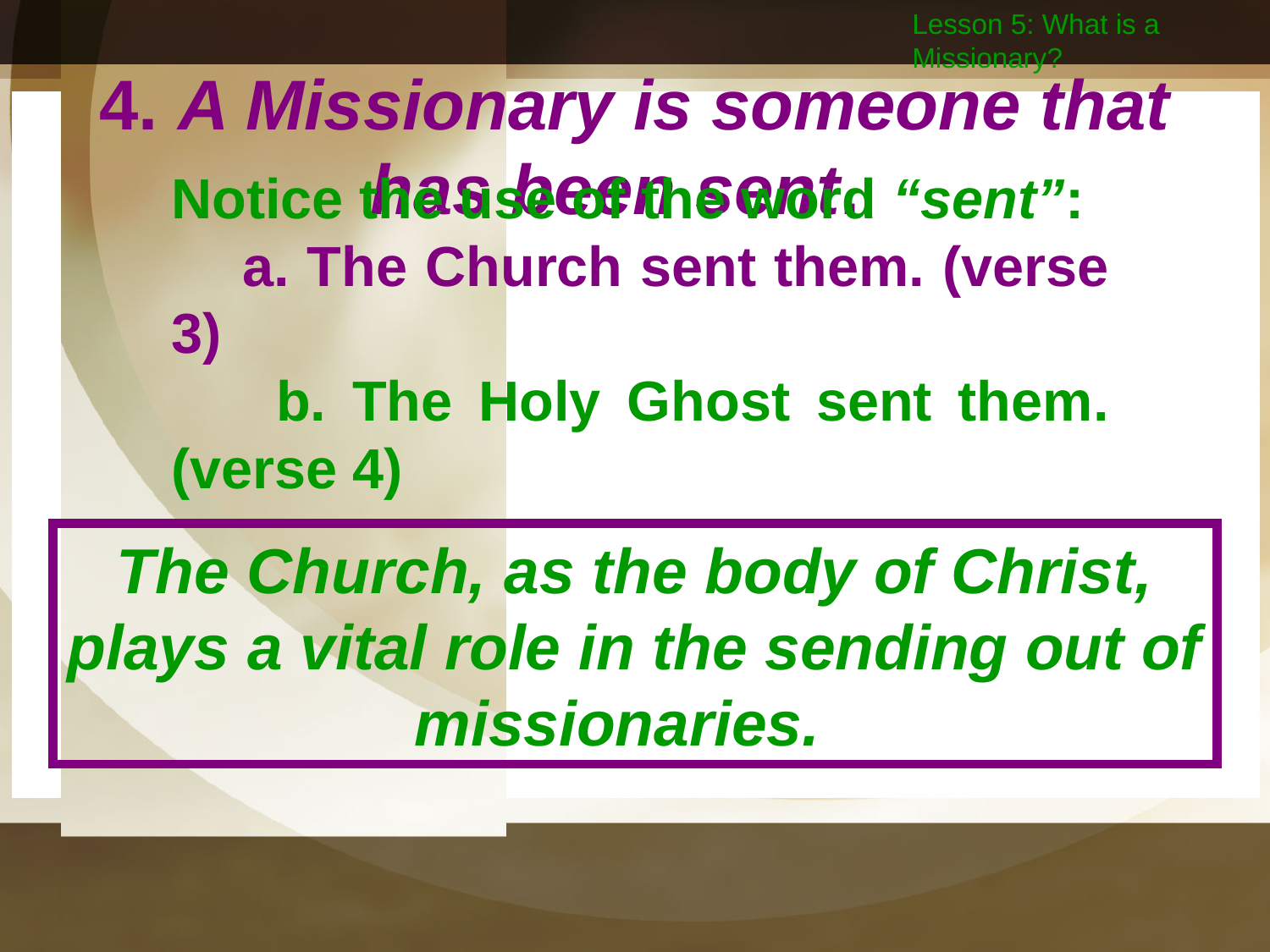

Lesson 5: What is a Missionary?
4. A Missionary is someone that has been sent.
Notice the use of the word “sent”:
    a. The Church sent them. (verse 3)
    b. The Holy Ghost sent them. (verse 4)
The Church, as the body of Christ, plays a vital role in the sending out of missionaries.